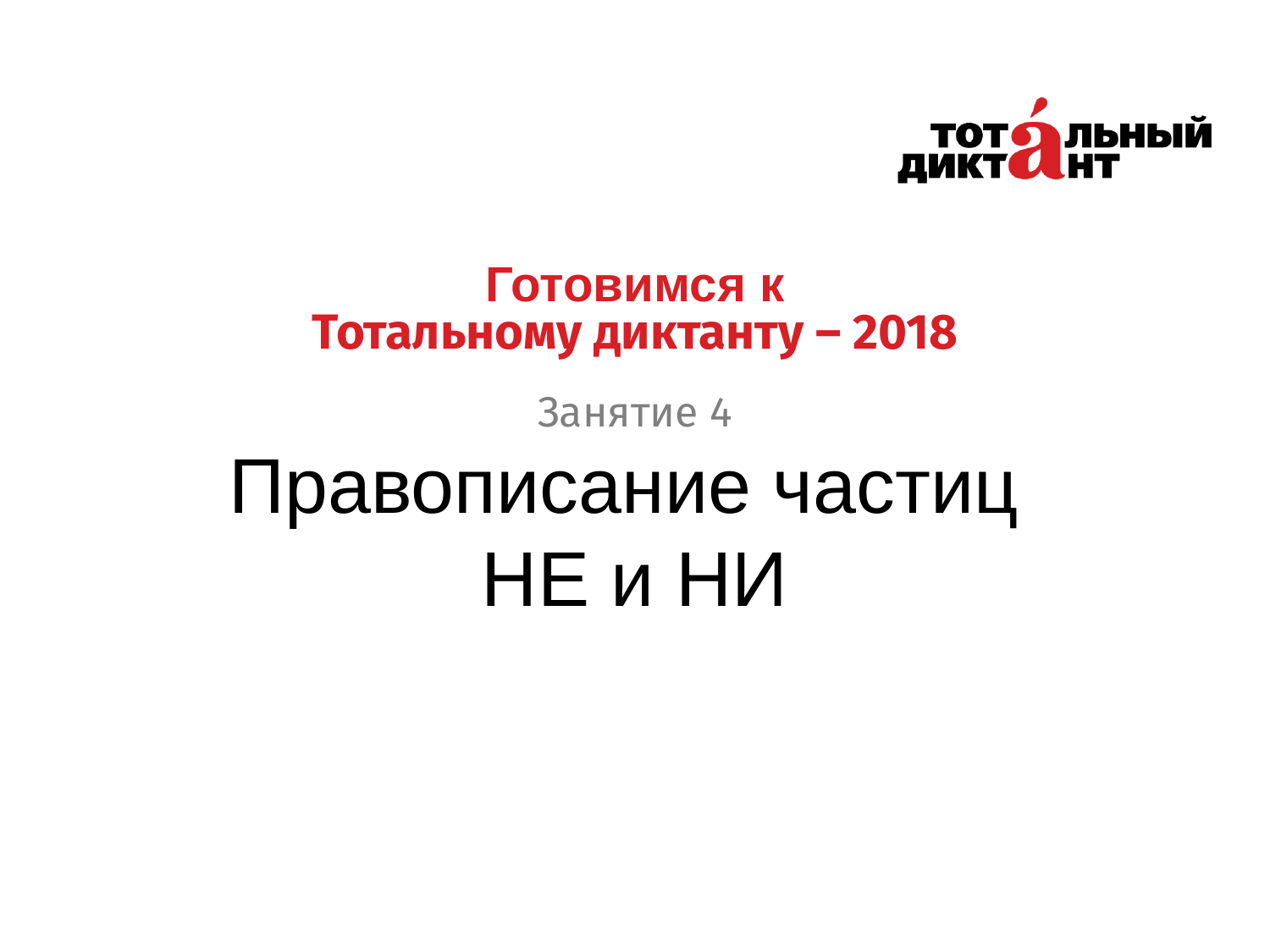

Готовимся к
Тотальному диктанту – 2018

Занятие 4
Правописание частиц
НЕ и НИ